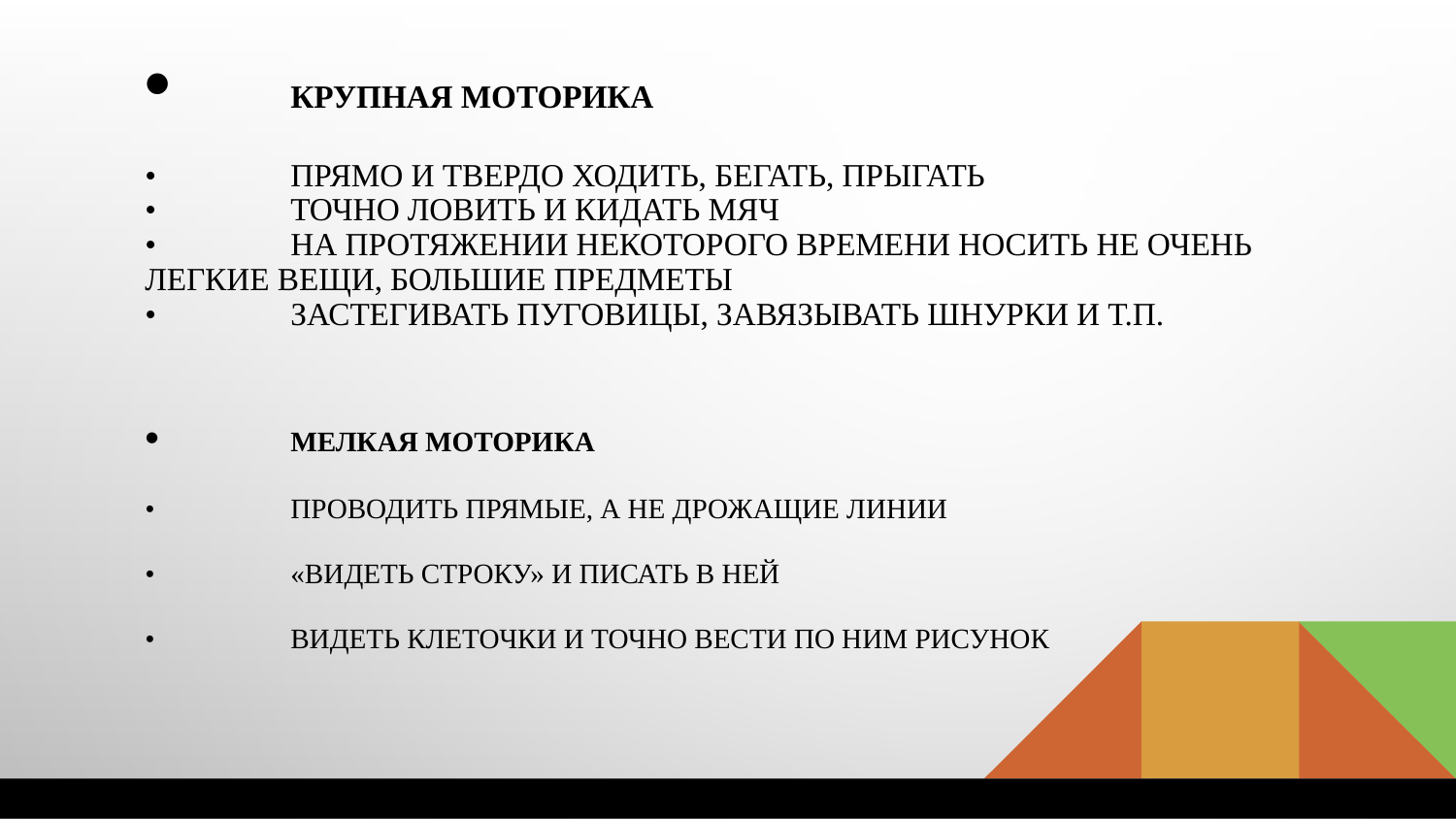

# •	Крупная моторика

•	Прямо и твердо ходить, бегать, прыгать
•	Точно ловить и кидать мяч
•	На протяжении некоторого времени носить не очень легкие вещи, большие предметы
•	Застегивать пуговицы, завязывать шнурки и т.п.

•	Мелкая моторика
•	Проводить прямые, а не дрожащие линии
•	«Видеть строку» и писать в ней
•	Видеть клеточки и точно вести по ним рисунок